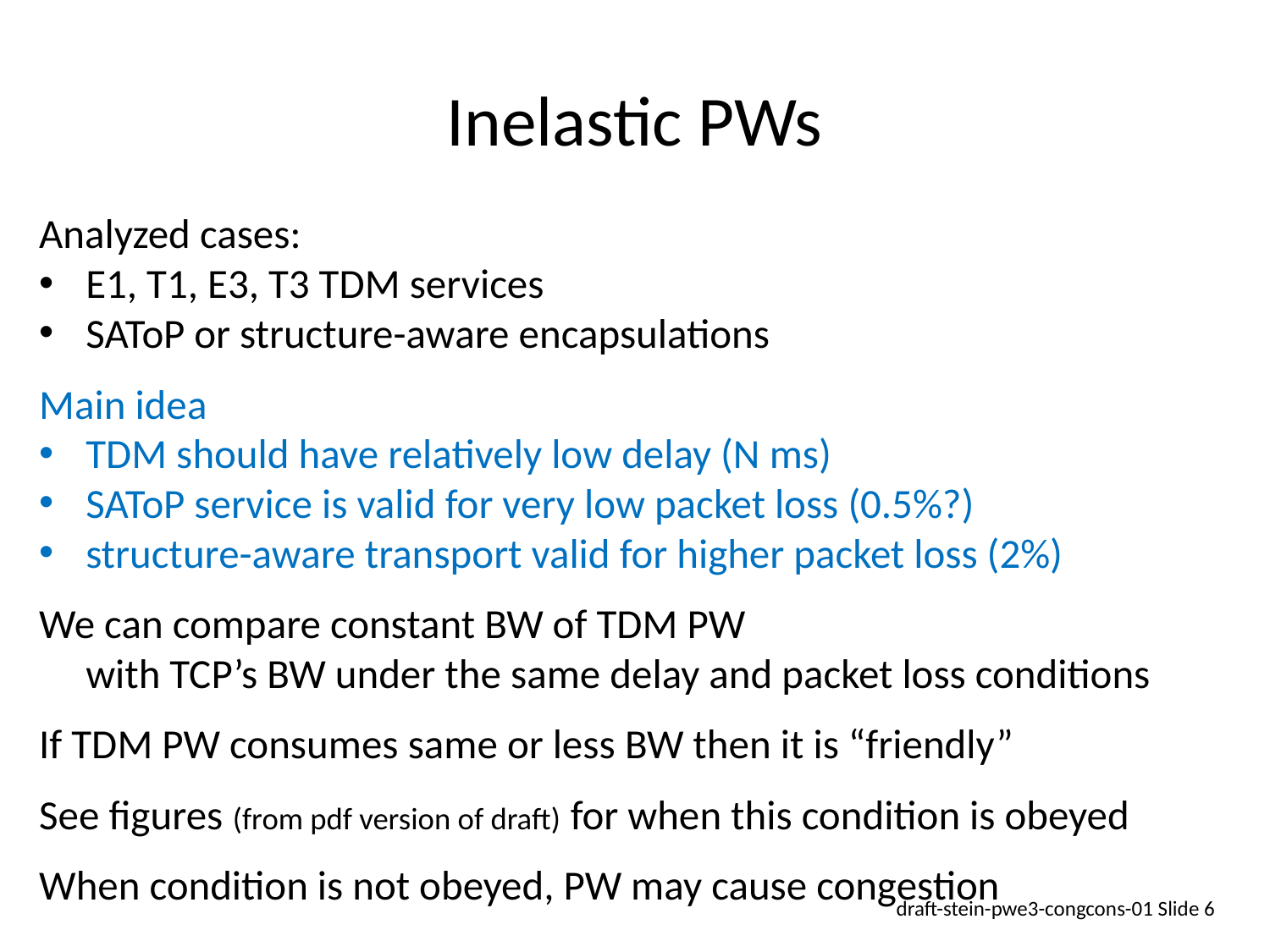

# Inelastic PWs
Analyzed cases:
E1, T1, E3, T3 TDM services
SAToP or structure-aware encapsulations
Main idea
TDM should have relatively low delay (N ms)
SAToP service is valid for very low packet loss (0.5%?)
structure-aware transport valid for higher packet loss (2%)
We can compare constant BW of TDM PW
	with TCP’s BW under the same delay and packet loss conditions
If TDM PW consumes same or less BW then it is “friendly”
See figures (from pdf version of draft) for when this condition is obeyed
When condition is not obeyed, PW may cause congestion

draft-stein-pwe3-congcons-01 Slide 6